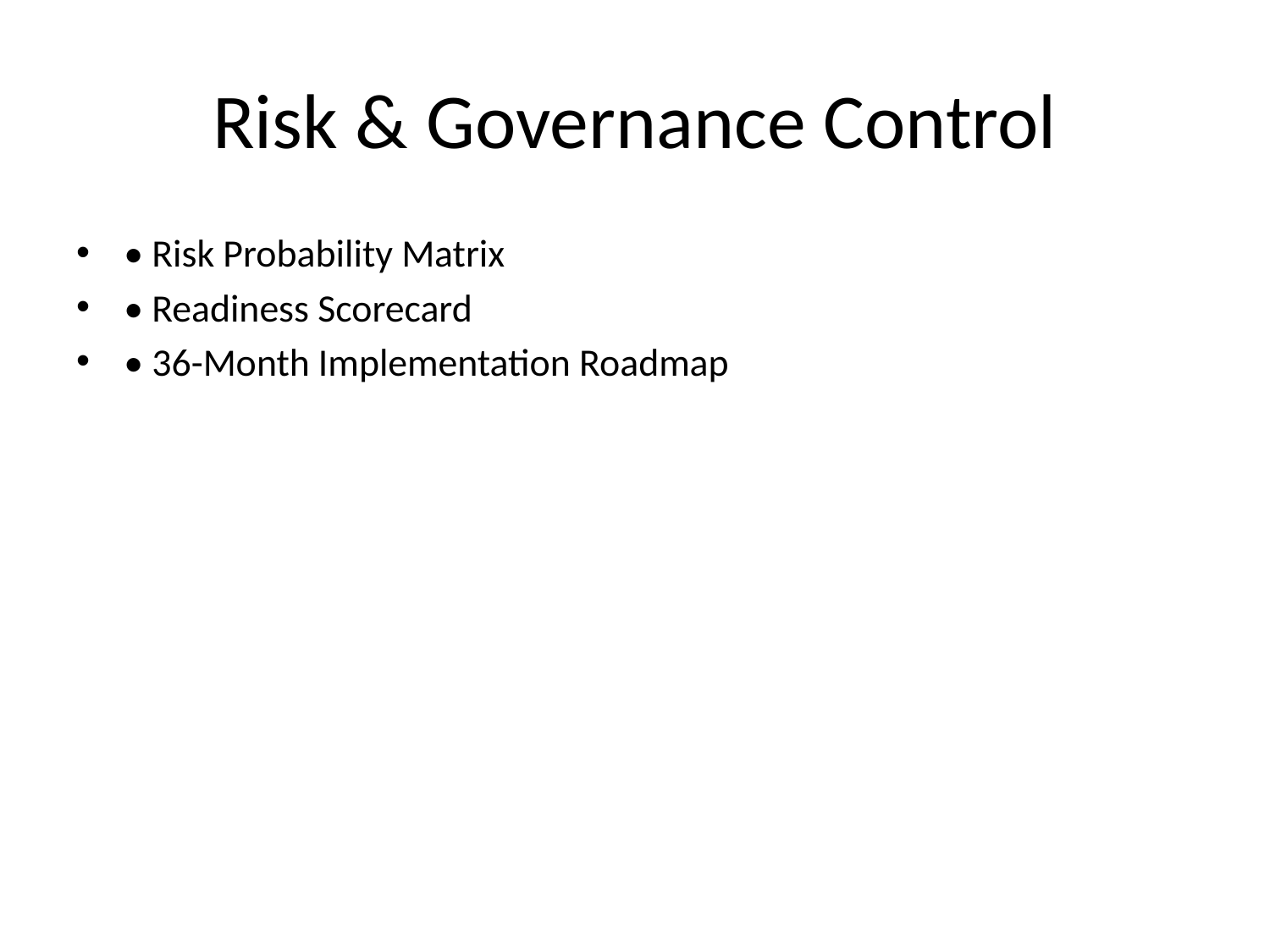

# Risk & Governance Control
• Risk Probability Matrix
• Readiness Scorecard
• 36-Month Implementation Roadmap